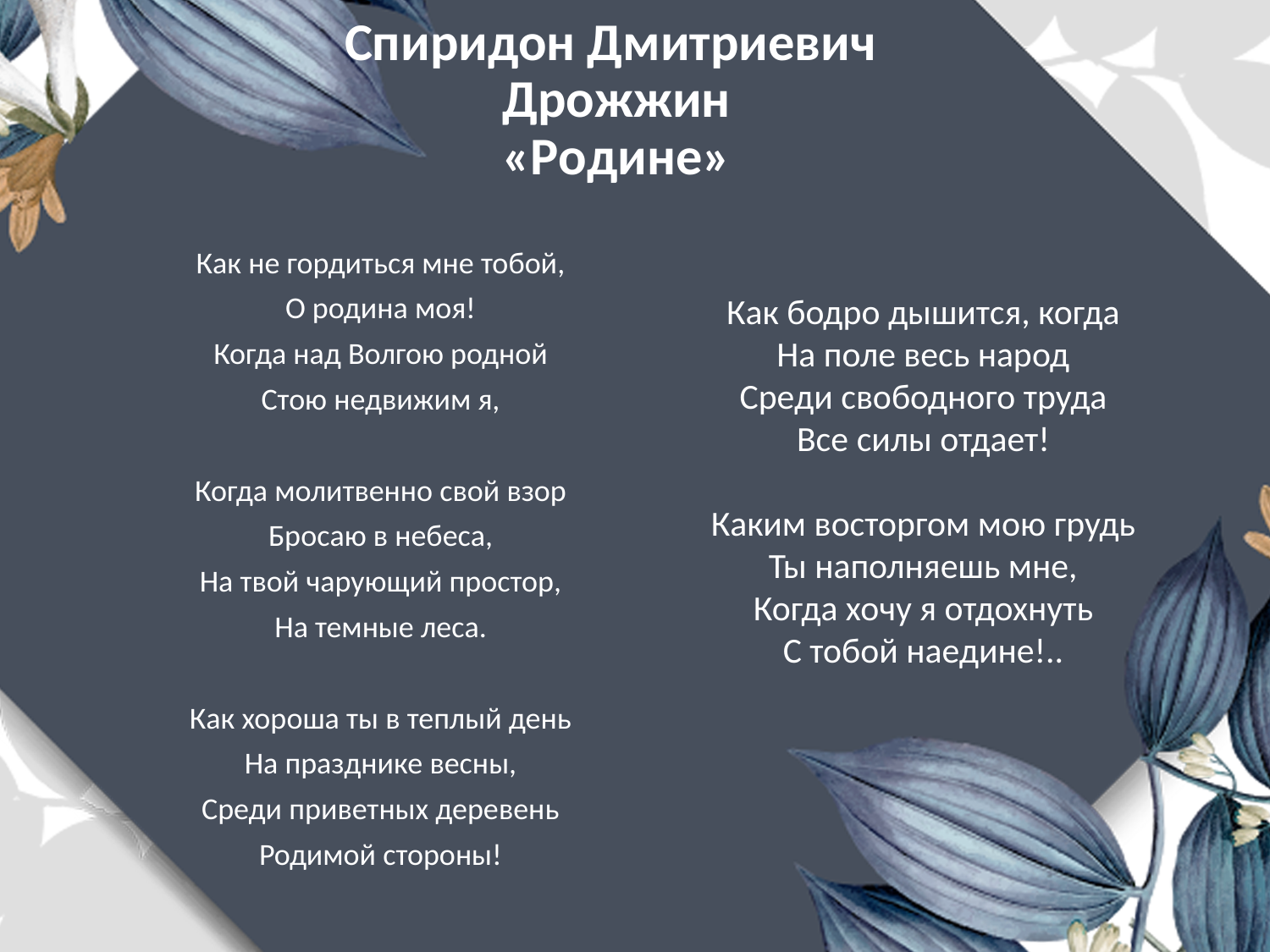

# Спиридон Дмитриевич Дрожжин «Родине»
Как не гордиться мне тобой,
О родина моя!
Когда над Волгою родной
Стою недвижим я,

Когда молитвенно свой взор
Бросаю в небеса,
На твой чарующий простор,
На темные леса.

Как хороша ты в теплый день
На празднике весны,
Среди приветных деревень
Родимой стороны!

Как бодро дышится, когда
На поле весь народ
Среди свободного труда
Все силы отдает!

Каким восторгом мою грудь
Ты наполняешь мне,
Когда хочу я отдохнуть
С тобой наедине!..